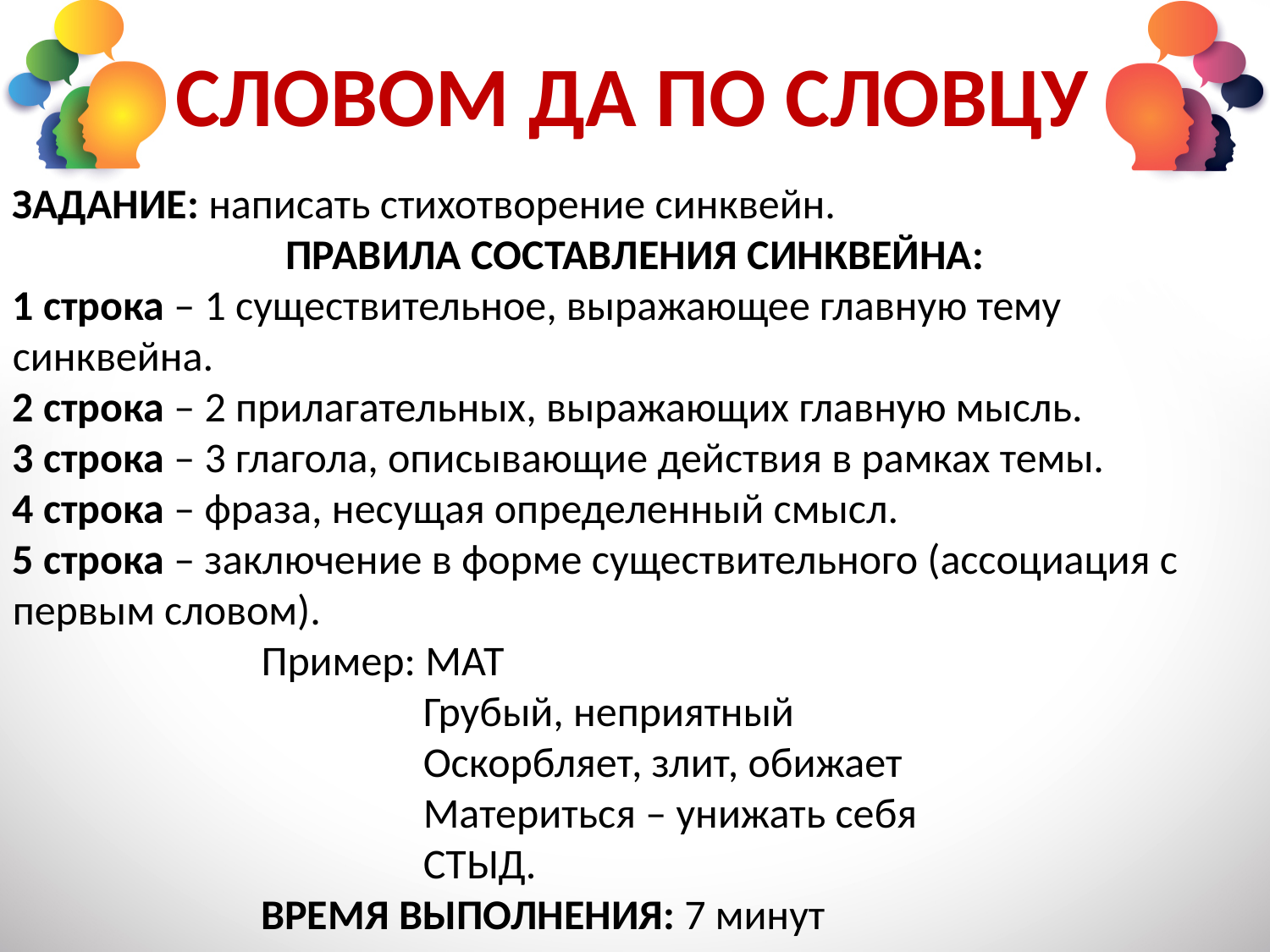

# СЛОВОМ ДА ПО СЛОВЦУ
ЗАДАНИЕ: написать стихотворение синквейн.
ПРАВИЛА СОСТАВЛЕНИЯ СИНКВЕЙНА:
1 строка – 1 существительное, выражающее главную тему синквейна.
2 строка – 2 прилагательных, выражающих главную мысль.
3 строка – 3 глагола, описывающие действия в рамках темы.
4 строка – фраза, несущая определенный смысл.
5 строка – заключение в форме существительного (ассоциация с первым словом).
Пример: МАТ
                 Грубый, неприятный
                 Оскорбляет, злит, обижает
                 Материться – унижать себя
                 СТЫД.
ВРЕМЯ ВЫПОЛНЕНИЯ: 7 минут